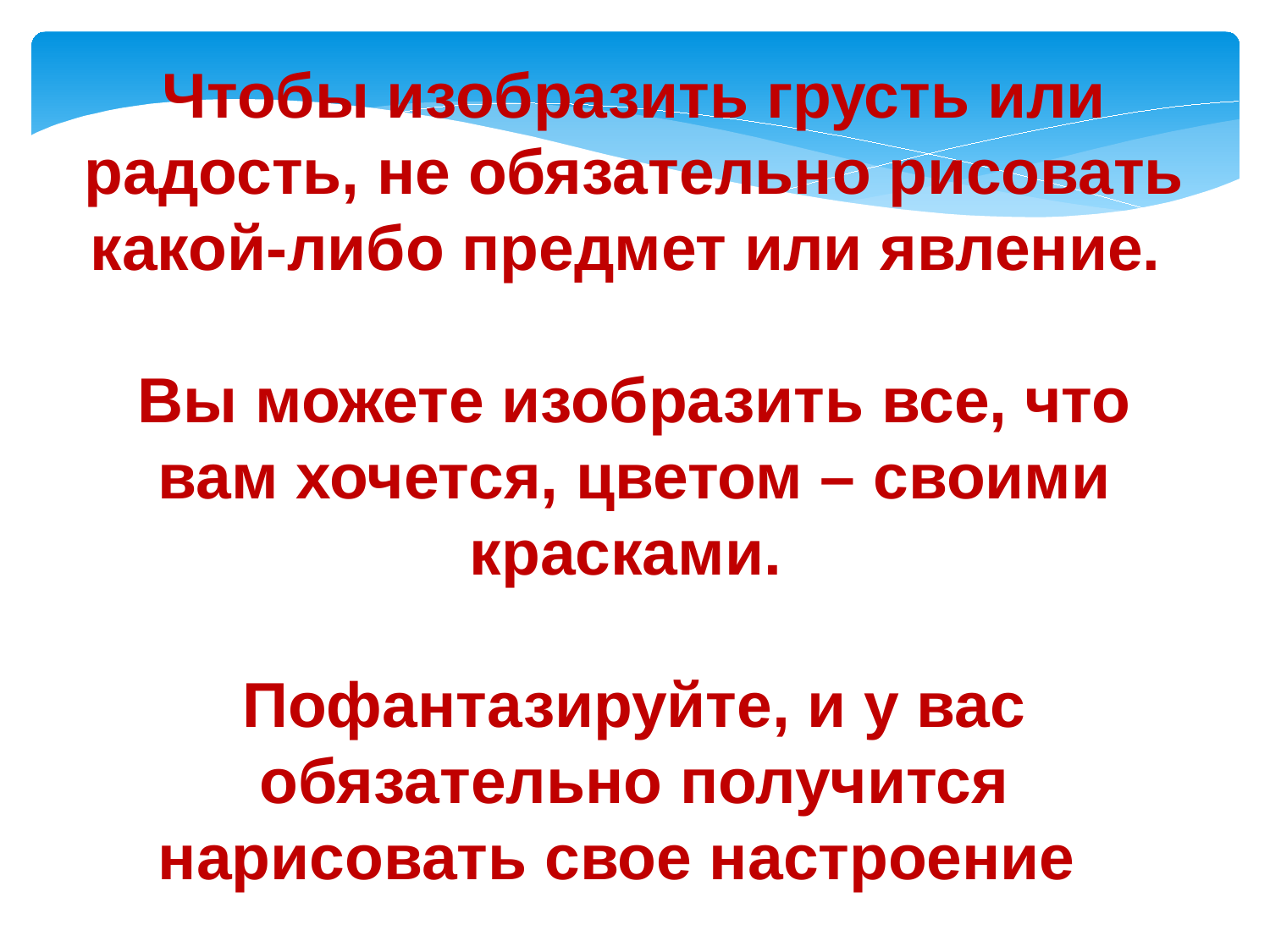

Чтобы изобразить грусть или радость, не обязательно рисовать какой-либо предмет или явление.

Вы можете изобразить все, что вам хочется, цветом – своими красками.

Пофантазируйте, и у вас обязательно получится нарисовать свое настроение